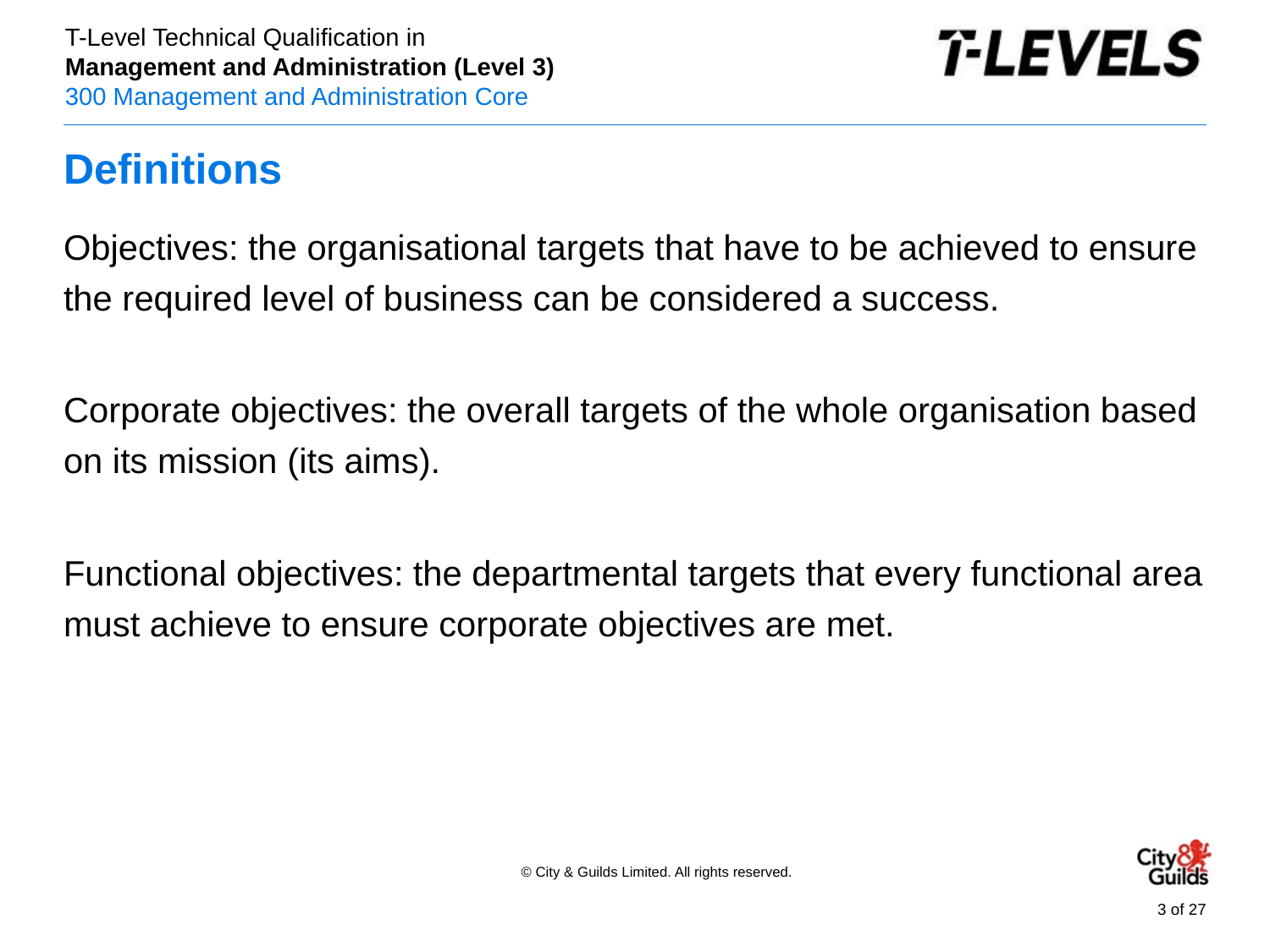

# Definitions
Objectives: the organisational targets that have to be achieved to ensure the required level of business can be considered a success.

Corporate objectives: the overall targets of the whole organisation based on its mission (its aims).

Functional objectives: the departmental targets that every functional area must achieve to ensure corporate objectives are met.